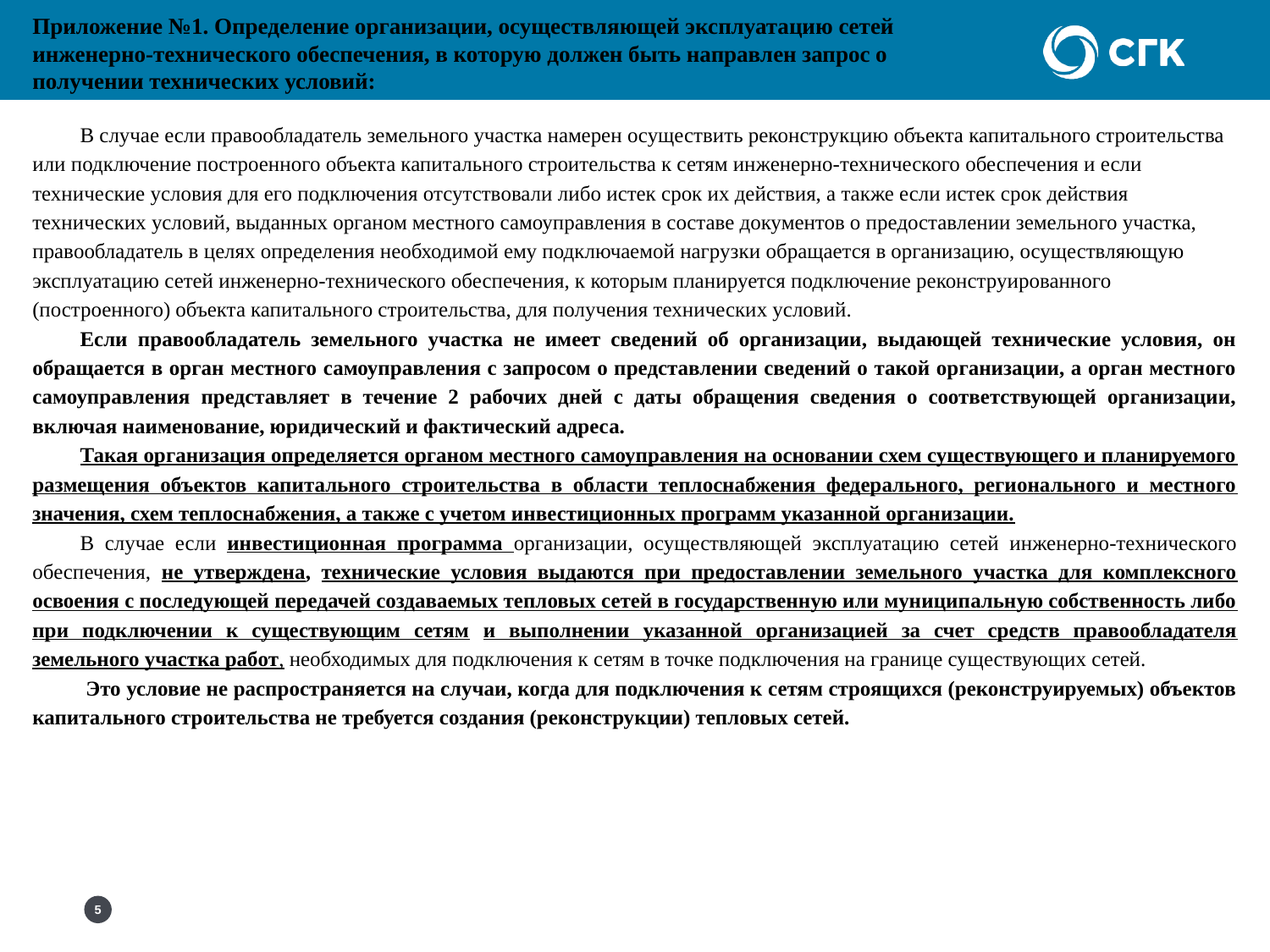

Приложение №1. Определение организации, осуществляющей эксплуатацию сетей инженерно-технического обеспечения, в которую должен быть направлен запрос о получении технических условий:
В случае если правообладатель земельного участка намерен осуществить реконструкцию объекта капитального строительства или подключение построенного объекта капитального строительства к сетям инженерно-технического обеспечения и если технические условия для его подключения отсутствовали либо истек срок их действия, а также если истек срок действия технических условий, выданных органом местного самоуправления в составе документов о предоставлении земельного участка, правообладатель в целях определения необходимой ему подключаемой нагрузки обращается в организацию, осуществляющую эксплуатацию сетей инженерно-технического обеспечения, к которым планируется подключение реконструированного (построенного) объекта капитального строительства, для получения технических условий.
Если правообладатель земельного участка не имеет сведений об организации, выдающей технические условия, он обращается в орган местного самоуправления с запросом о представлении сведений о такой организации, а орган местного самоуправления представляет в течение 2 рабочих дней с даты обращения сведения о соответствующей организации, включая наименование, юридический и фактический адреса.
Такая организация определяется органом местного самоуправления на основании схем существующего и планируемого размещения объектов капитального строительства в области теплоснабжения федерального, регионального и местного значения, схем теплоснабжения, а также с учетом инвестиционных программ указанной организации.
В случае если инвестиционная программа организации, осуществляющей эксплуатацию сетей инженерно-технического обеспечения, не утверждена, технические условия выдаются при предоставлении земельного участка для комплексного освоения с последующей передачей создаваемых тепловых сетей в государственную или муниципальную собственность либо при подключении к существующим сетям и выполнении указанной организацией за счет средств правообладателя земельного участка работ, необходимых для подключения к сетям в точке подключения на границе существующих сетей.
 Это условие не распространяется на случаи, когда для подключения к сетям строящихся (реконструируемых) объектов капитального строительства не требуется создания (реконструкции) тепловых сетей.